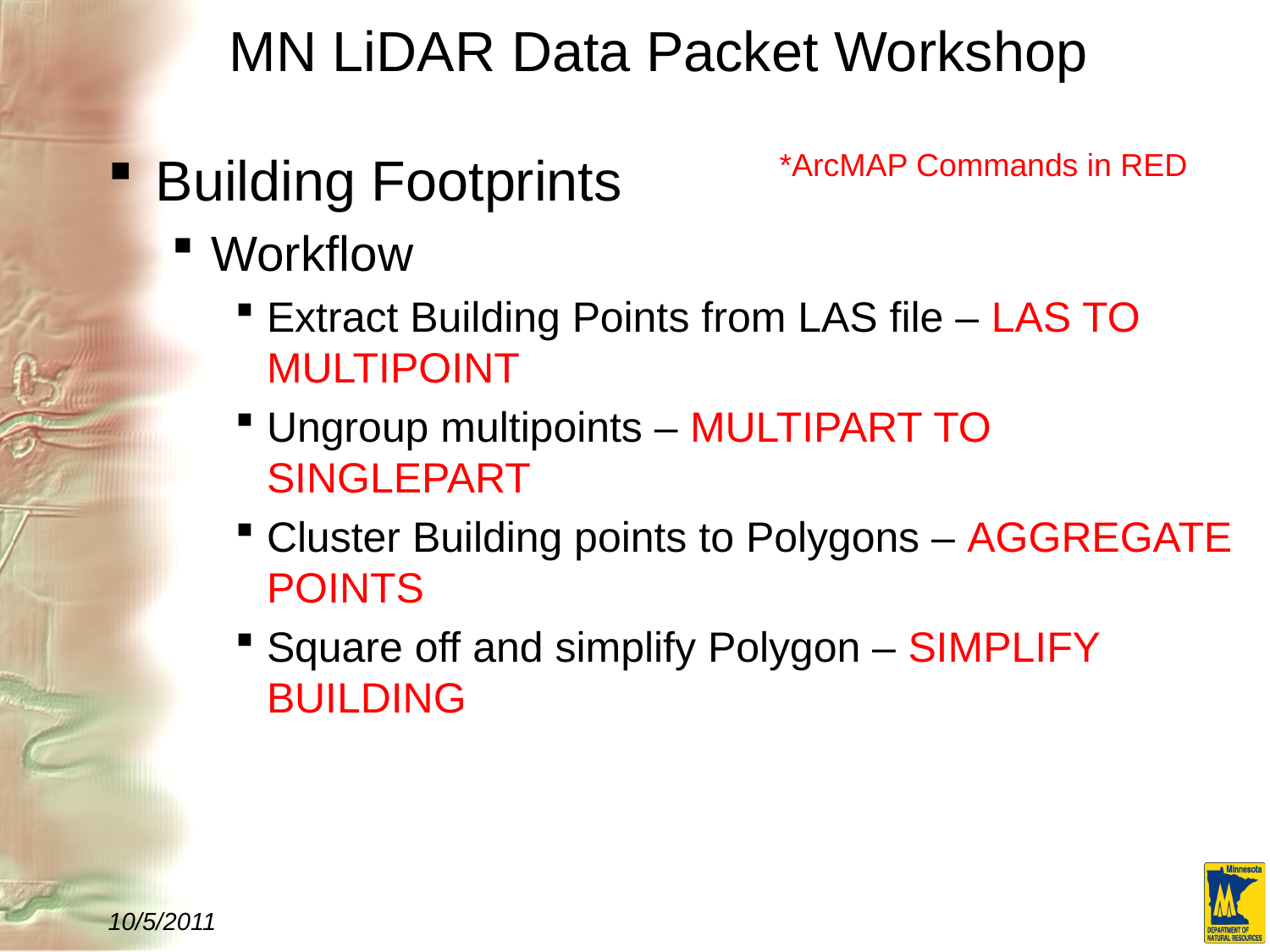

# MN LiDAR Data Packet Workshop
Building Footprints
Workflow
Extract Building Points from LAS file – LAS TO MULTIPOINT
Ungroup multipoints – MULTIPART TO SINGLEPART
Cluster Building points to Polygons – AGGREGATE POINTS
Square off and simplify Polygon – SIMPLIFY BUILDING
*ArcMAP Commands in RED
10/5/2011